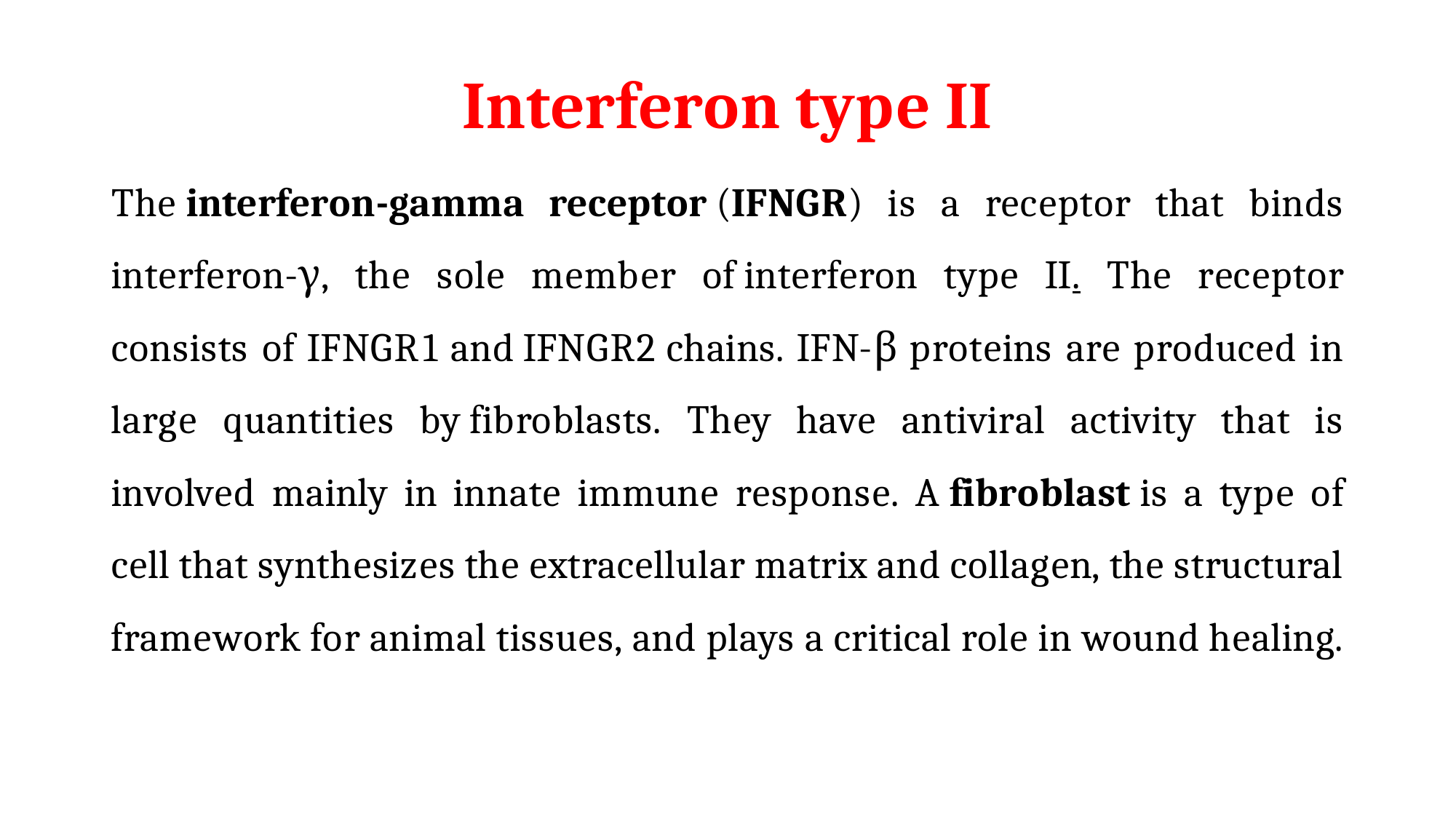

# Interferon type II
The interferon-gamma receptor (IFNGR) is a receptor that binds interferon-γ, the sole member of interferon type II. The receptor consists of IFNGR1 and IFNGR2 chains. IFN-β proteins are produced in large quantities by fibroblasts. They have antiviral activity that is involved mainly in innate immune response. A fibroblast is a type of cell that synthesizes the extracellular matrix and collagen, the structural framework for animal tissues, and plays a critical role in wound healing.